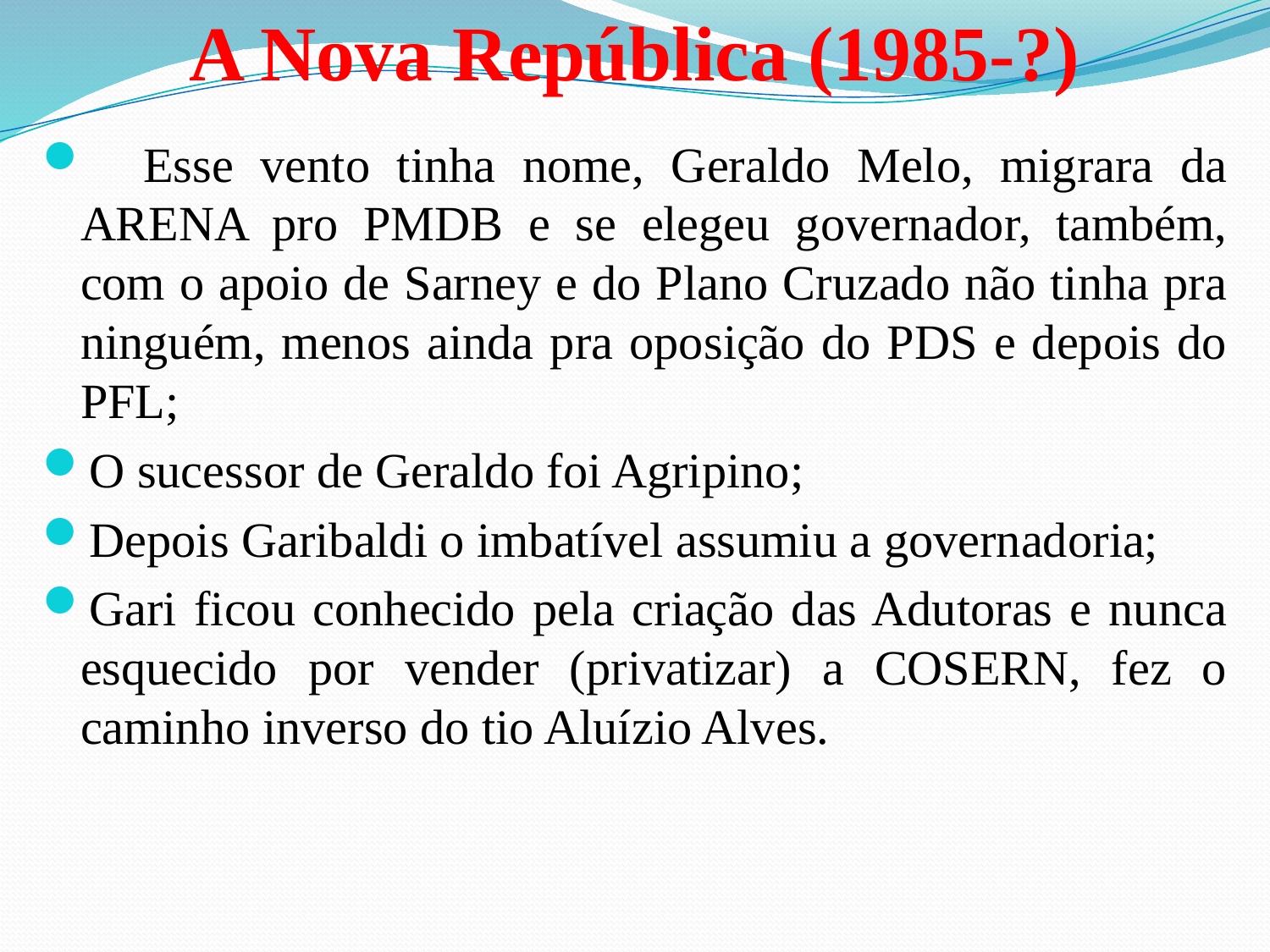

# A Nova República (1985-?)
  Esse vento tinha nome, Geraldo Melo, migrara da ARENA pro PMDB e se elegeu governador, também, com o apoio de Sarney e do Plano Cruzado não tinha pra ninguém, menos ainda pra oposição do PDS e depois do PFL;
O sucessor de Geraldo foi Agripino;
Depois Garibaldi o imbatível assumiu a governadoria;
Gari ficou conhecido pela criação das Adutoras e nunca esquecido por vender (privatizar) a COSERN, fez o caminho inverso do tio Aluízio Alves.